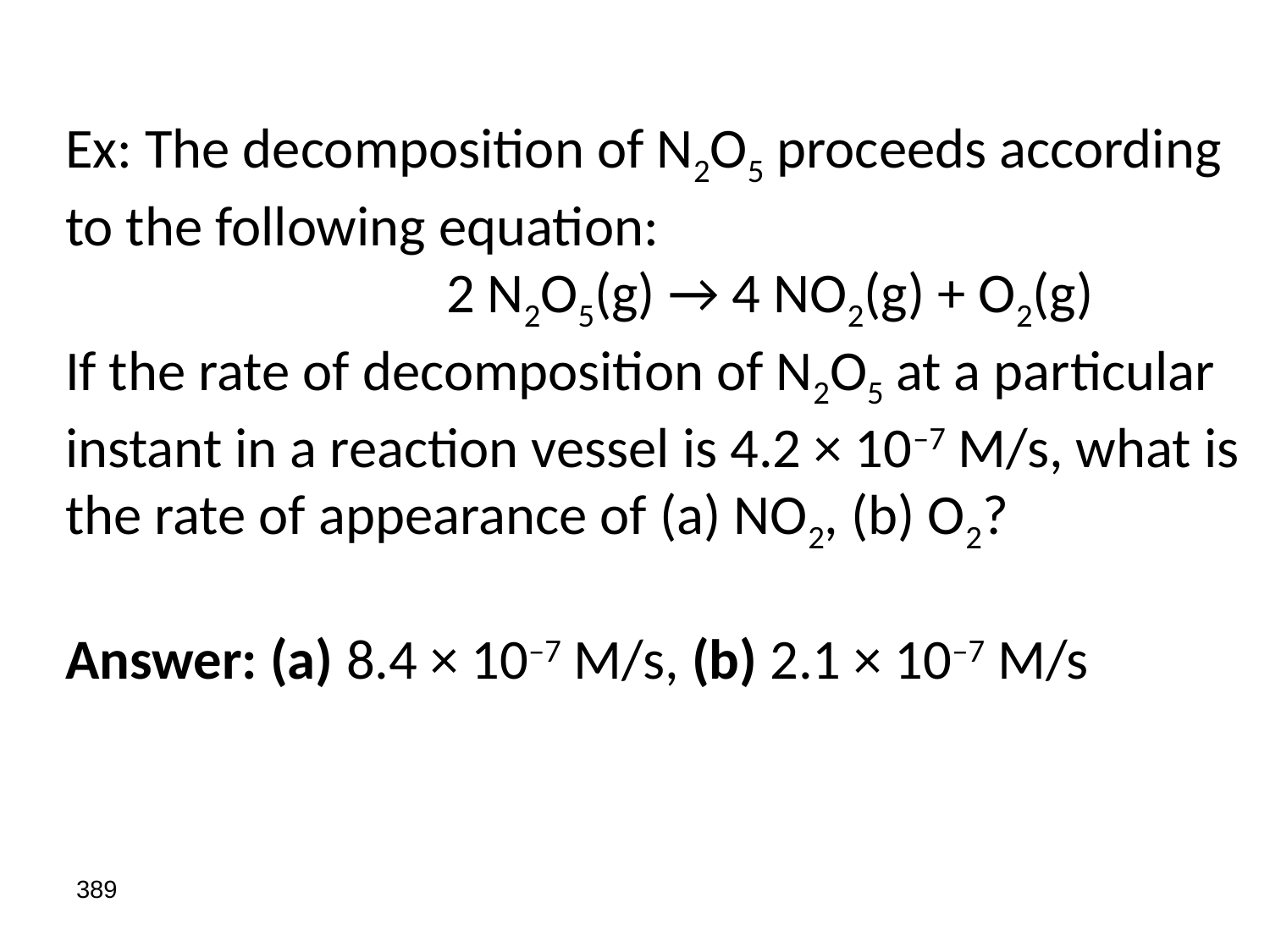

Ex: The decomposition of N2O5 proceeds according to the following equation:
			2 N2O5(g) → 4 NO2(g) + O2(g)
If the rate of decomposition of N2O5 at a particular instant in a reaction vessel is 4.2 × 10–7 M/s, what is the rate of appearance of (a) NO2, (b) O2?

Answer: (a) 8.4 × 10–7 M/s, (b) 2.1 × 10–7 M/s
389